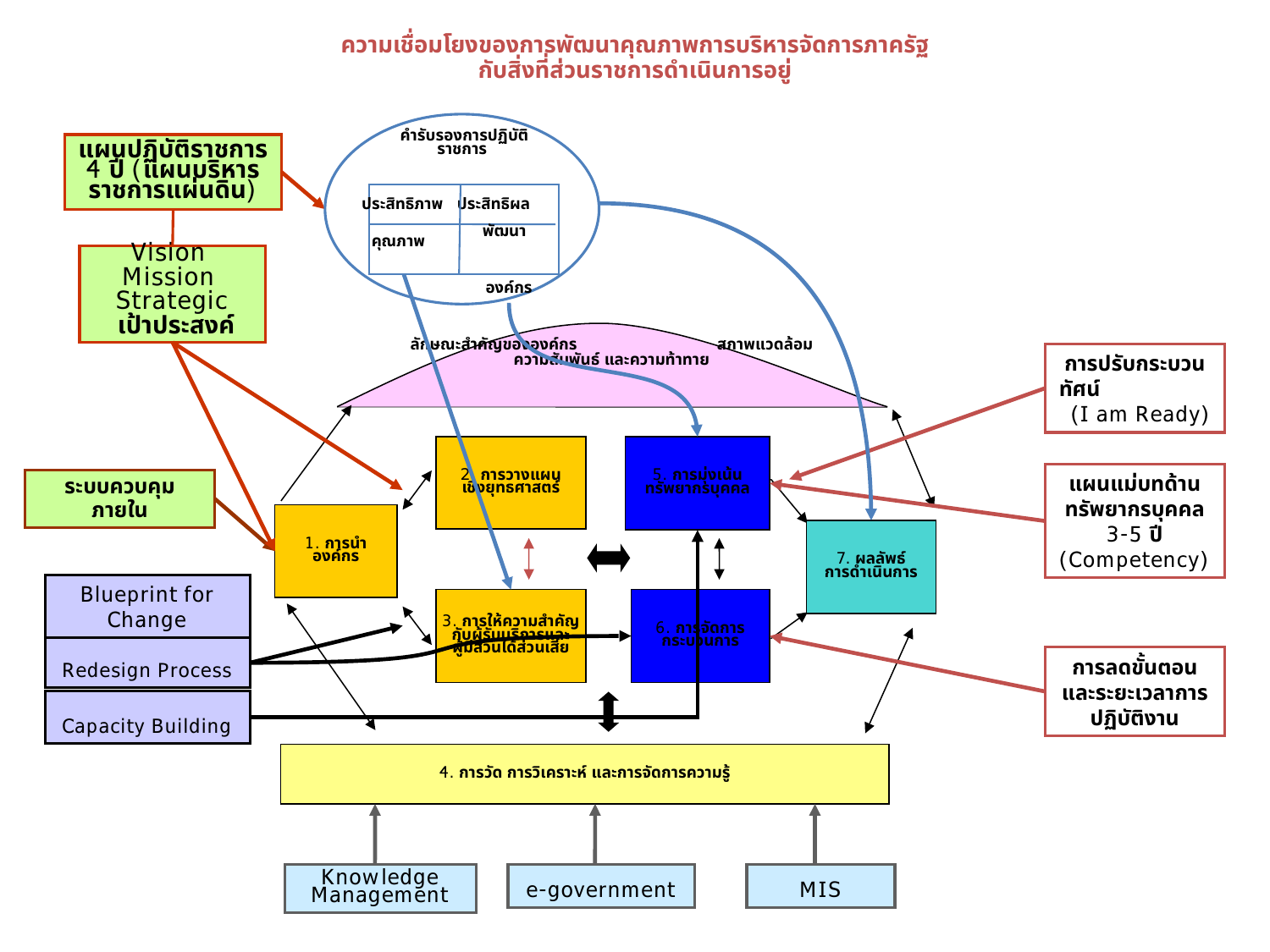

# ความเชื่อมโยงของการพัฒนาคุณภาพการบริหารจัดการภาครัฐ กับสิ่งที่ส่วนราชการดำเนินการอยู่

คำรับรองการปฏิบัติราชการ

ประสิทธิภาพ   ประสิทธิผล
พัฒนา                   องค์กร
คุณภาพ

แผนปฏิบัติราชการ 4 ปี (แผนบริหารราชการแผ่นดิน)
Vision
Mission
Strategic
 เป้าประสงค์

ลักษณะสำคัญขององค์กร                              สภาพแวดล้อม ความสัมพันธ์ และความท้าทาย

2. การวางแผน
เชิงยุทธศาสตร์
5. การมุ่งเน้น
ทรัพยากรบุคคล

1. การนำ
องค์กร
7. ผลลัพธ์
การดำเนินการ

3. การให้ความสำคัญ
กับผู้รับบริการและ
ผู้มีส่วนได้ส่วนเสีย
6. การจัดการ
กระบวนการ

4. การวัด การวิเคราะห์ และการจัดการความรู้
การปรับกระบวนทัศน์                     (I am Ready)
แผนแม่บทด้านทรัพยากรบุคคล 3-5 ปี (Competency)
การลดขั้นตอนและระยะเวลาการปฏิบัติงาน
ระบบควบคุมภายใน
Blueprint for Change
Redesign Process
Capacity Building

Knowledge Management
e-government
MIS